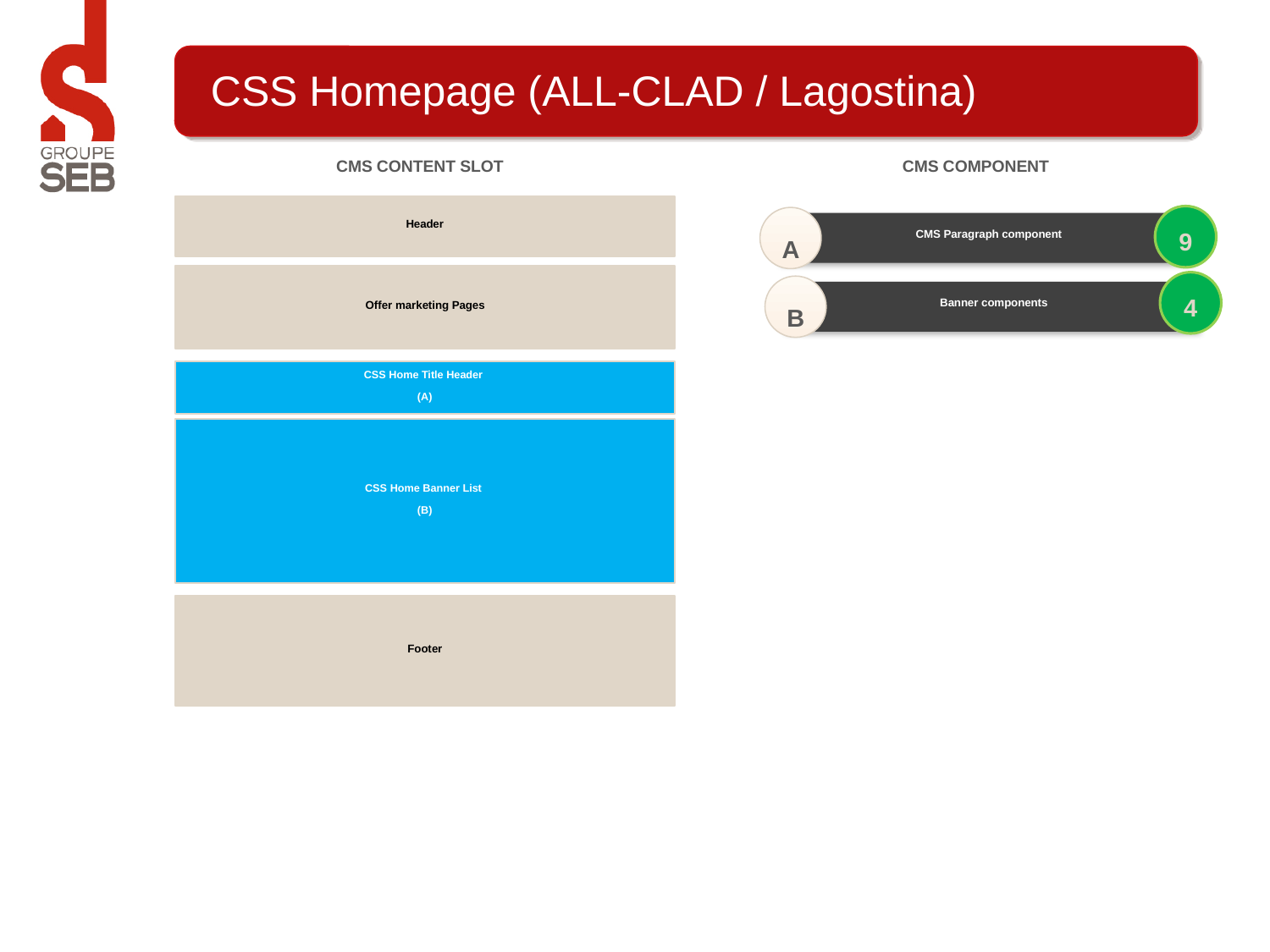

# CSS Homepage (ALL-CLAD / Lagostina)
CMS Content Slot
CMS Component
Header
9
A
CMS Paragraph component
Offer marketing Pages
4
B
Banner components
CSS Home Title Header
(A)
CSS Home Banner List
(B)
Footer